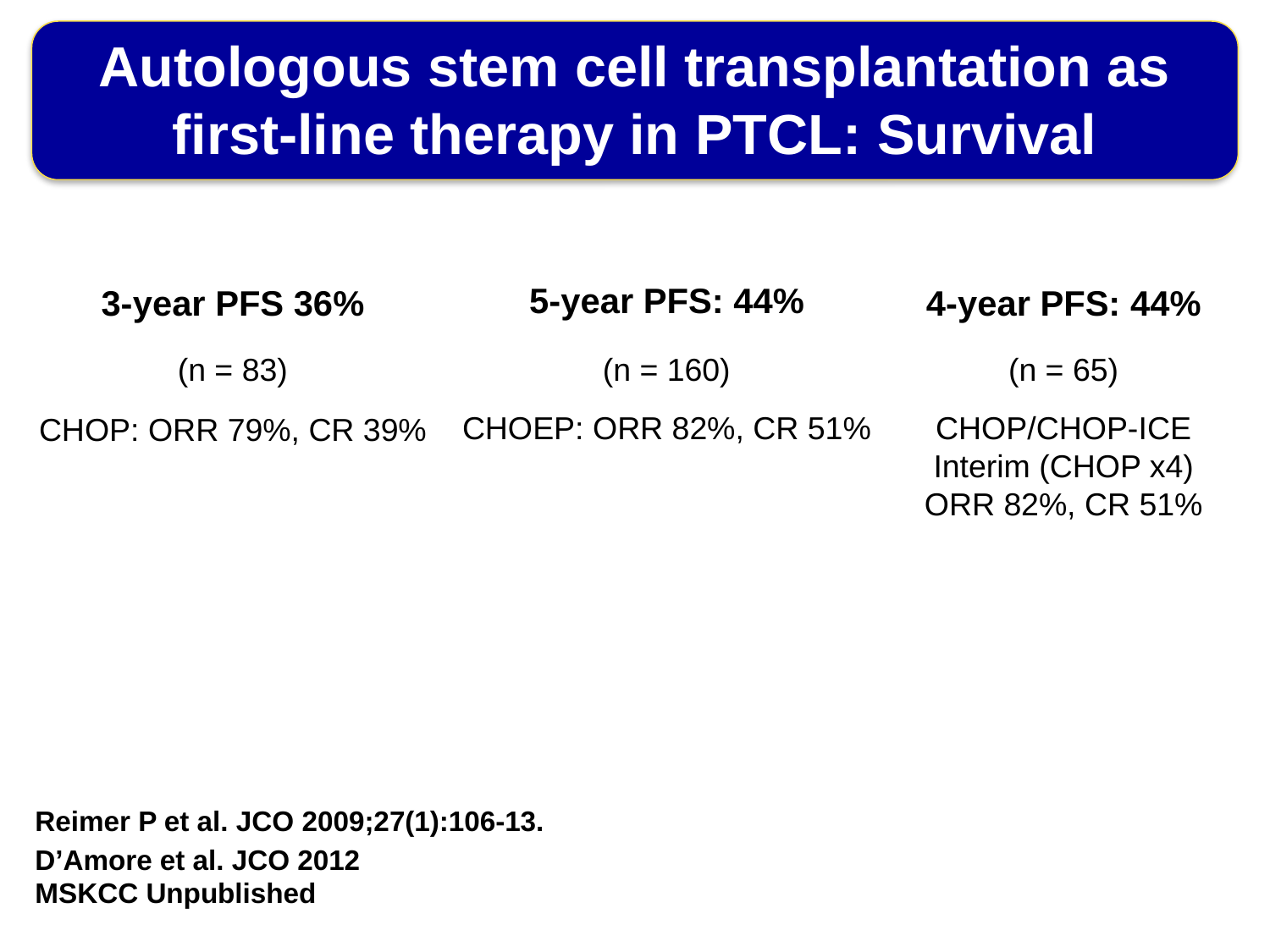

Autologous stem cell transplantation as first-line therapy in PTCL: Survival
5-year PFS: 44%
3-year PFS 36%
4-year PFS: 44%
(n = 83)
(n = 160)
(n = 65)
CHOEP: ORR 82%, CR 51%
CHOP/CHOP-ICE
Interim (CHOP x4)
ORR 82%, CR 51%
CHOP: ORR 79%, CR 39%
Reimer P et al. JCO 2009;27(1):106-13.

D’Amore et al. JCO 2012
MSKCC Unpublished